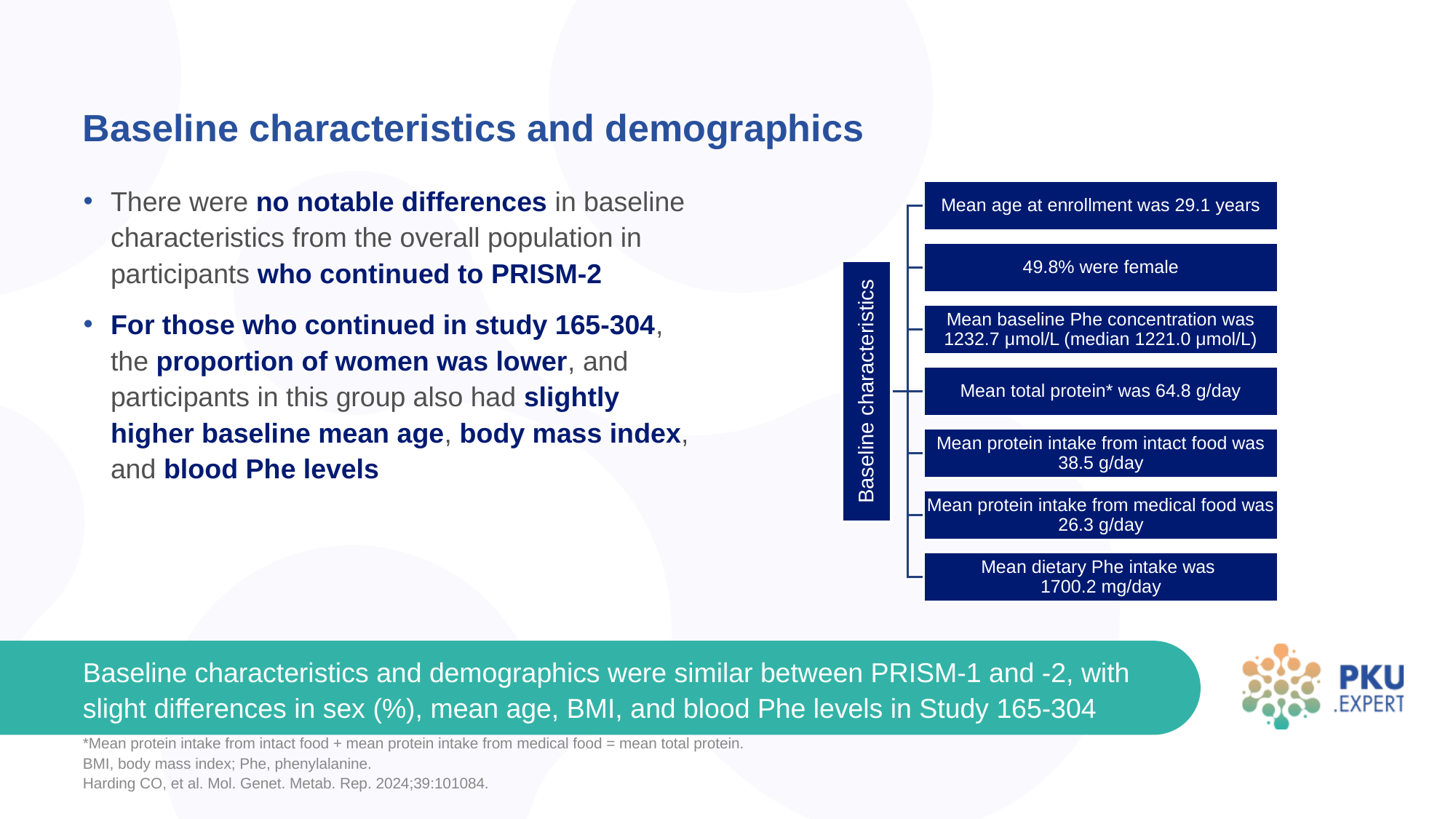

# Baseline characteristics and demographics

Baseline characteristics
Mean age at enrollment was 29.1 years
49.8% were female
Mean baseline Phe concentration was 1232.7 μmol/L (median 1221.0 μmol/L)
Mean total protein* was 64.8 g/day
Mean protein intake from intact food was 38.5 g/day
Mean protein intake from medical food was 26.3 g/day
Mean dietary Phe intake was
1700.2 mg/day
There were no notable differences in baseline characteristics from the overall population in participants who continued to PRISM-2
For those who continued in study 165-304, the proportion of women was lower, and participants in this group also had slightly higher baseline mean age, body mass index, and blood Phe levels

Baseline characteristics and demographics were similar between PRISM-1 and -2, with slight differences in sex (%), mean age, BMI, and blood Phe levels in Study 165-304
*Mean protein intake from intact food + mean protein intake from medical food = mean total protein.
BMI, body mass index; Phe, phenylalanine.
Harding CO, et al. Mol. Genet. Metab. Rep. 2024;39:101084.